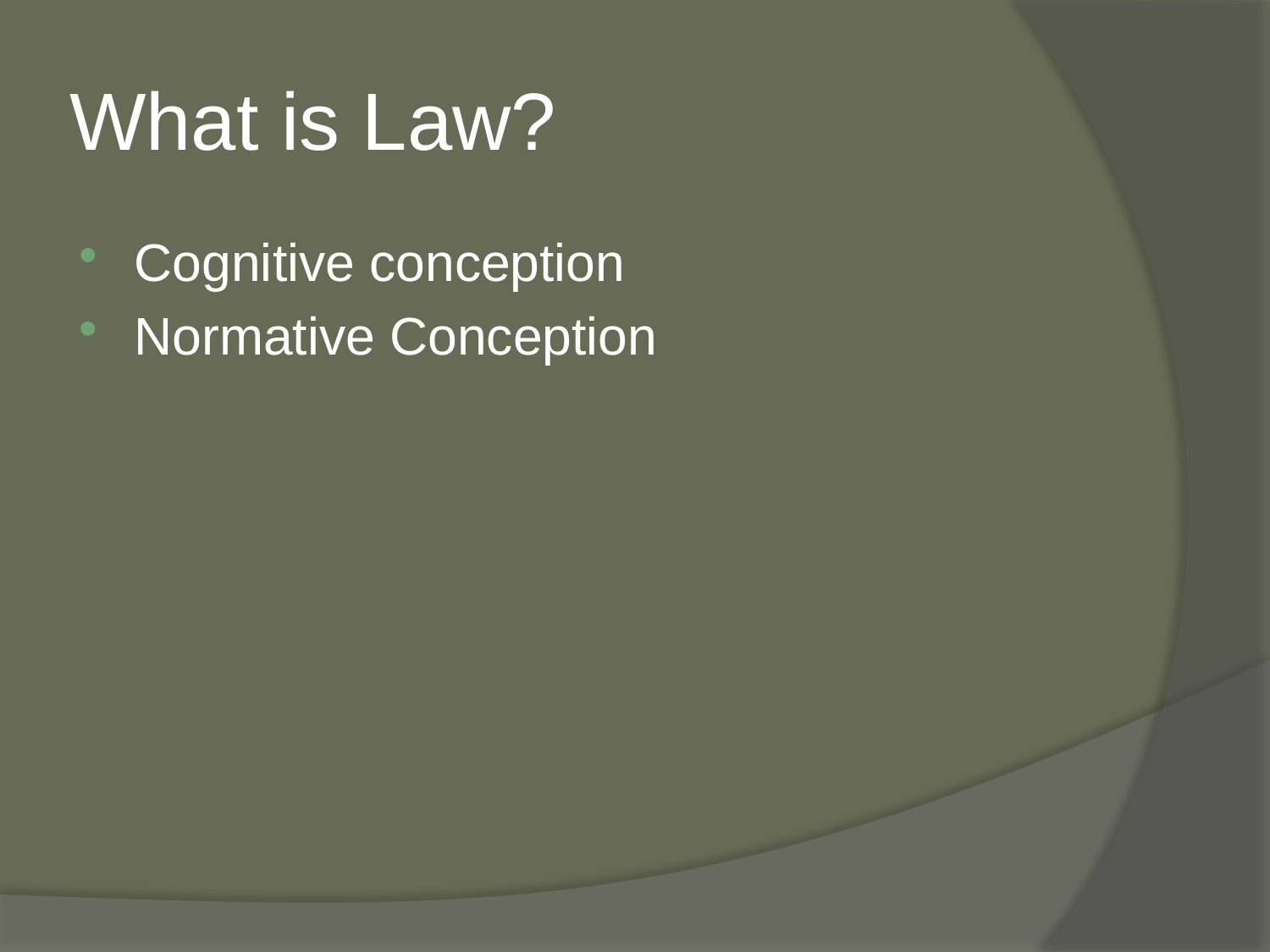

# What is Law?
Cognitive conception
Normative Conception